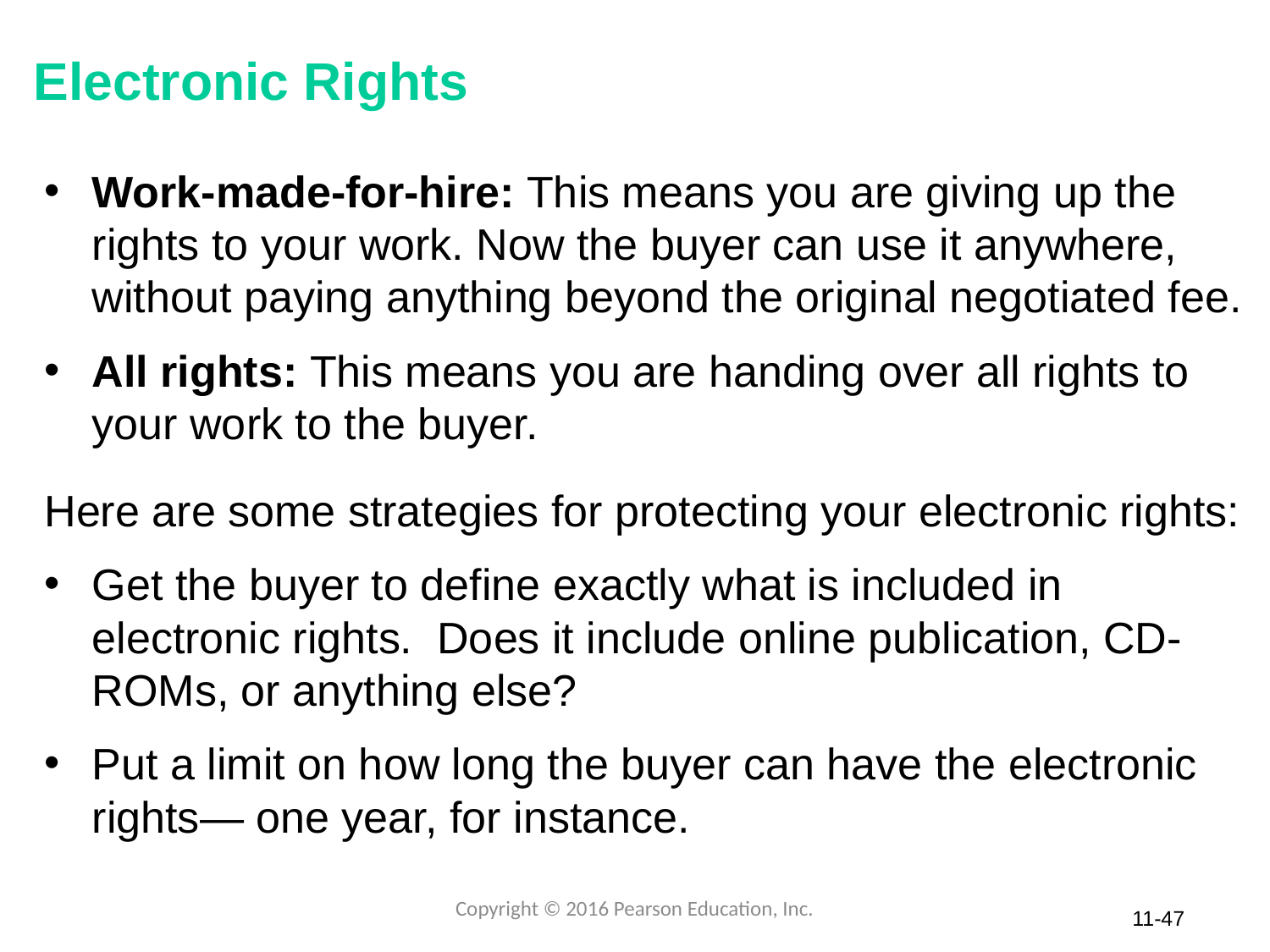

# Electronic Rights

Work-made-for-hire: This means you are giving up the rights to your work. Now the buyer can use it anywhere, without paying anything beyond the original negotiated fee.

All rights: This means you are handing over all rights to your work to the buyer.

Here are some strategies for protecting your electronic rights:

Get the buyer to define exactly what is included in electronic rights.  Does it include online publication, CD-ROMs, or anything else?

Put a limit on how long the buyer can have the electronic rights— one year, for instance.
Copyright © 2016 Pearson Education, Inc.